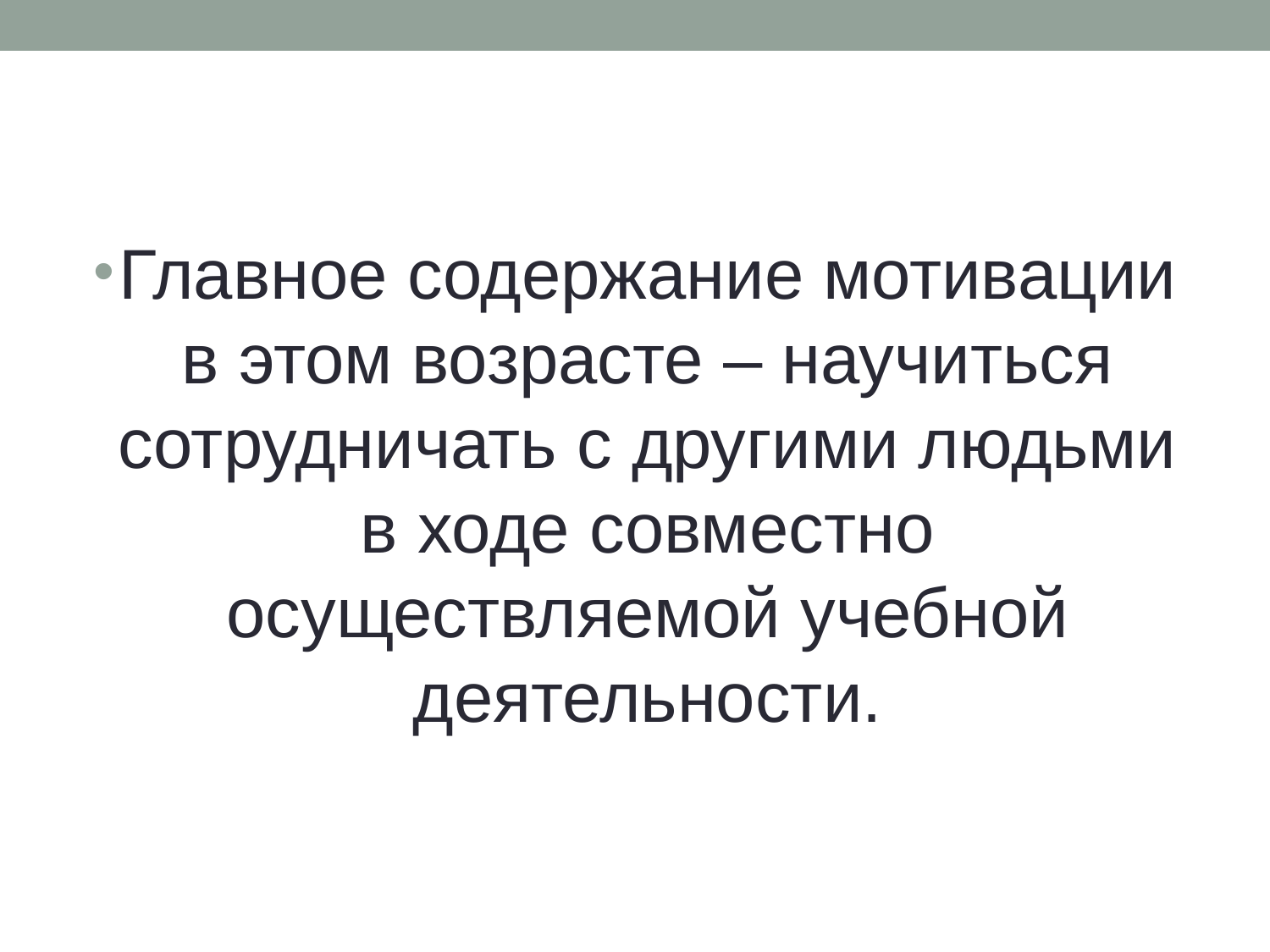

#
Главное содержание мотивации в этом возрасте – научиться сотрудничать с другими людьми в ходе совместно осуществляемой учебной деятельности.